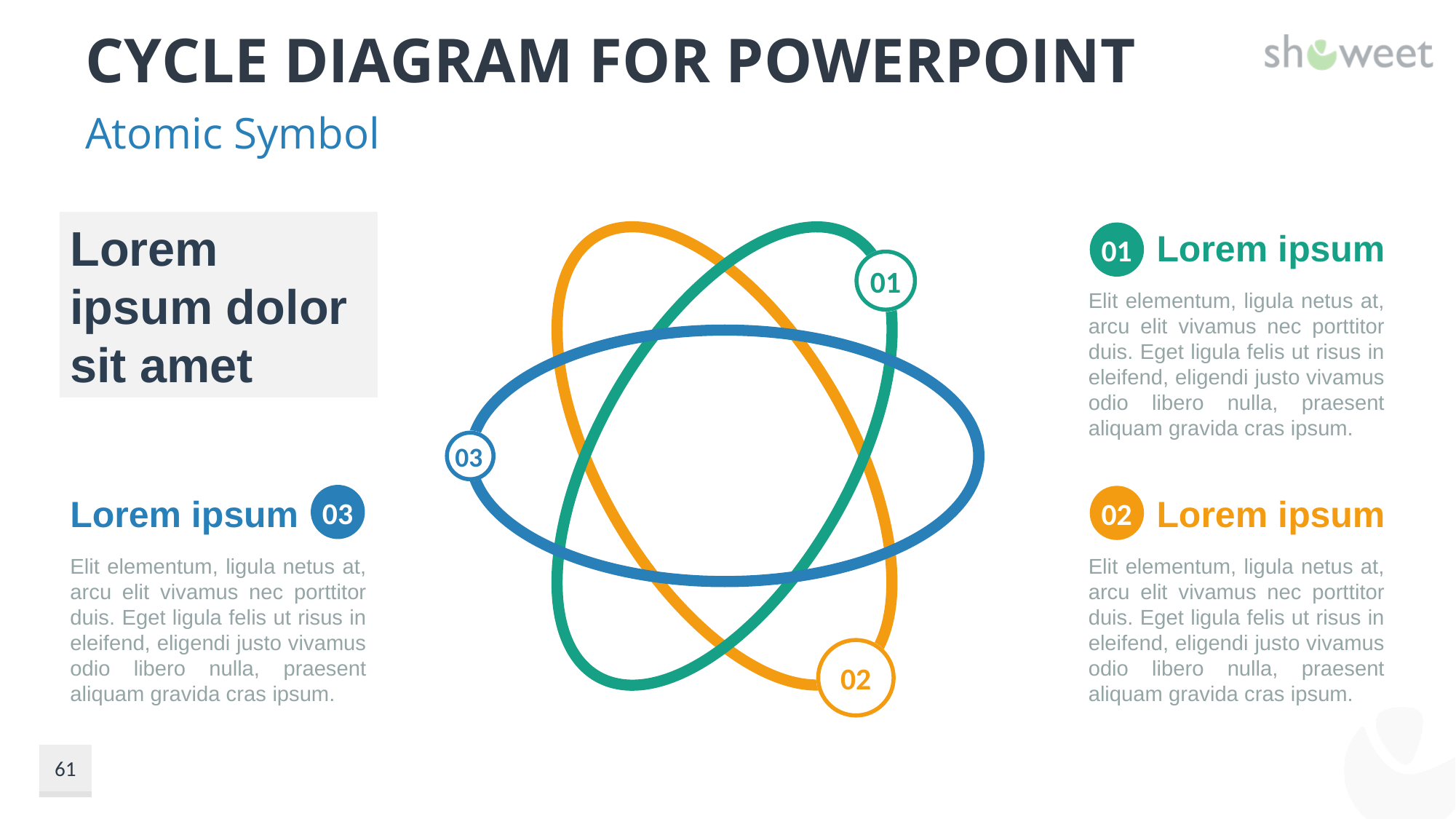

# Cycle Diagram for PowerPoint
Atomic Symbol

01

03
02

Lorem ipsum dolor sit amet
Lorem ipsum
Elit elementum, ligula netus at, arcu elit vivamus nec porttitor duis. Eget ligula felis ut risus in eleifend, eligendi justo vivamus odio libero nulla, praesent aliquam gravida cras ipsum.
Lorem ipsum
Elit elementum, ligula netus at, arcu elit vivamus nec porttitor duis. Eget ligula felis ut risus in eleifend, eligendi justo vivamus odio libero nulla, praesent aliquam gravida cras ipsum.
01
Lorem ipsum
Elit elementum, ligula netus at, arcu elit vivamus nec porttitor duis. Eget ligula felis ut risus in eleifend, eligendi justo vivamus odio libero nulla, praesent aliquam gravida cras ipsum.
03
02
61